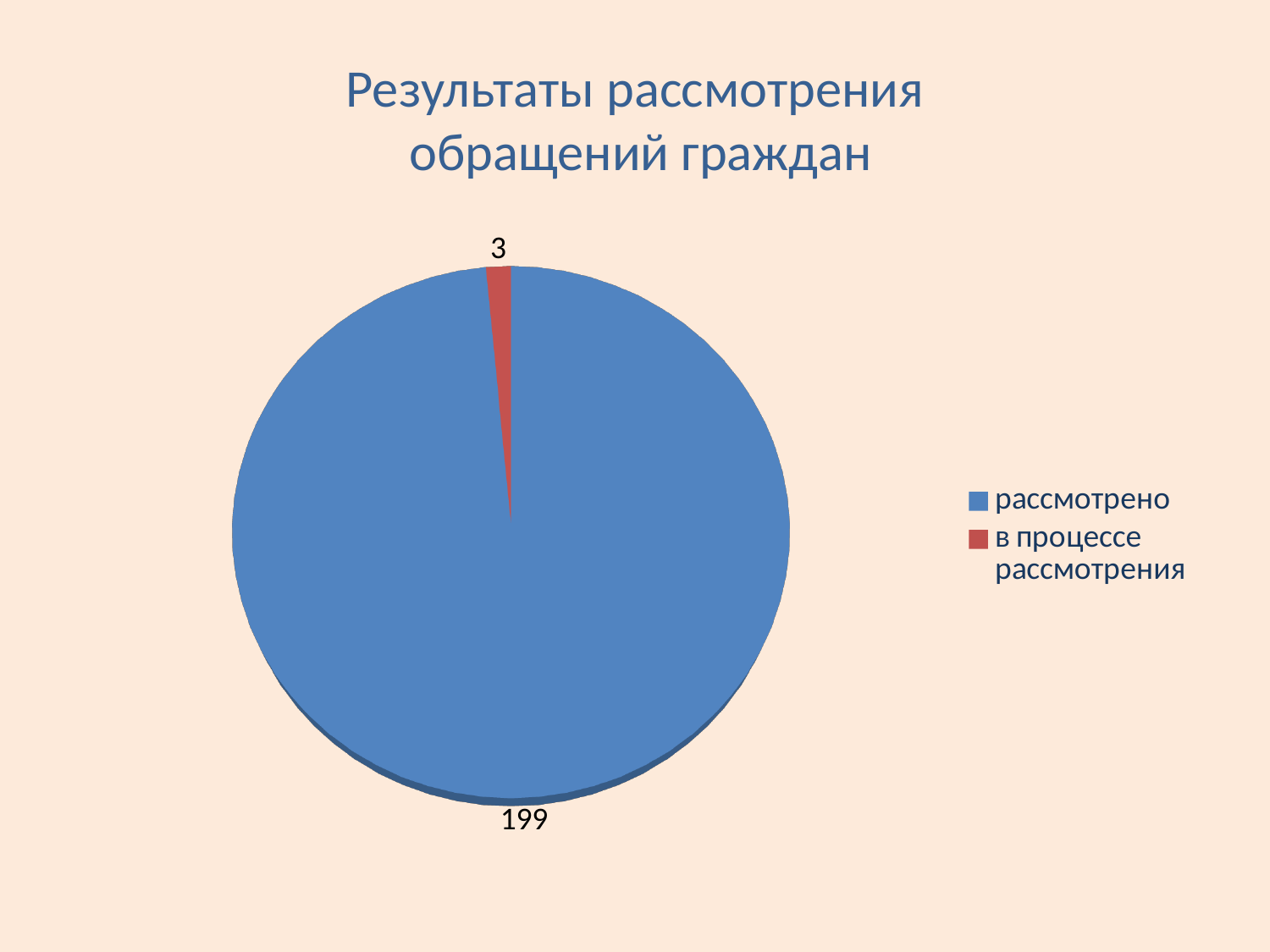

# Результаты рассмотрения обращений граждан

[unsupported chart]